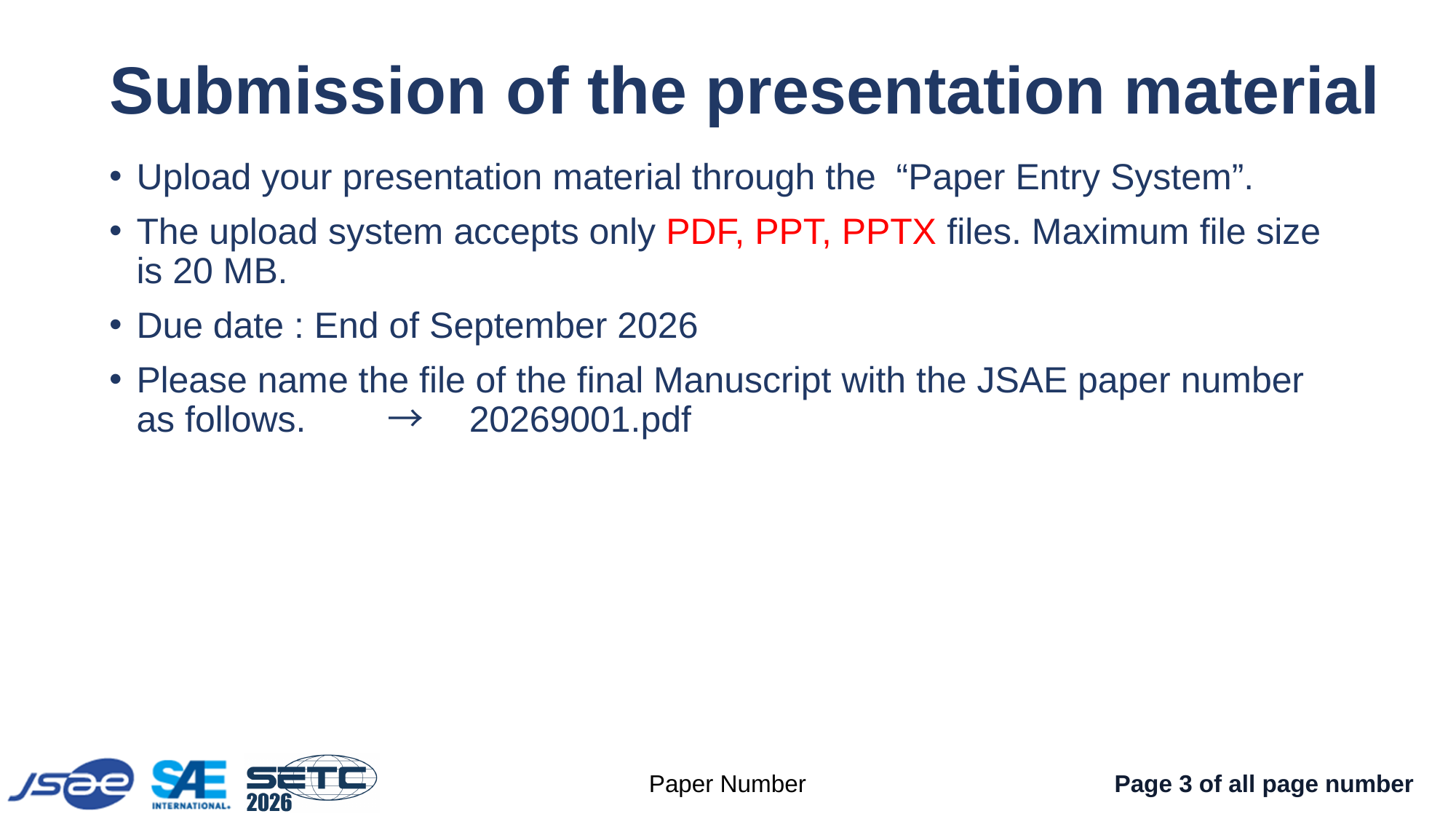

# Submission of the presentation material
Upload your presentation material through the  “Paper Entry System”.
The upload system accepts only PDF, PPT, PPTX files. Maximum file size is 20 MB.
Due date : End of September 2026
Please name the file of the final Manuscript with the JSAE paper number as follows.　　→　20269001.pdf

Page 3 of all page number